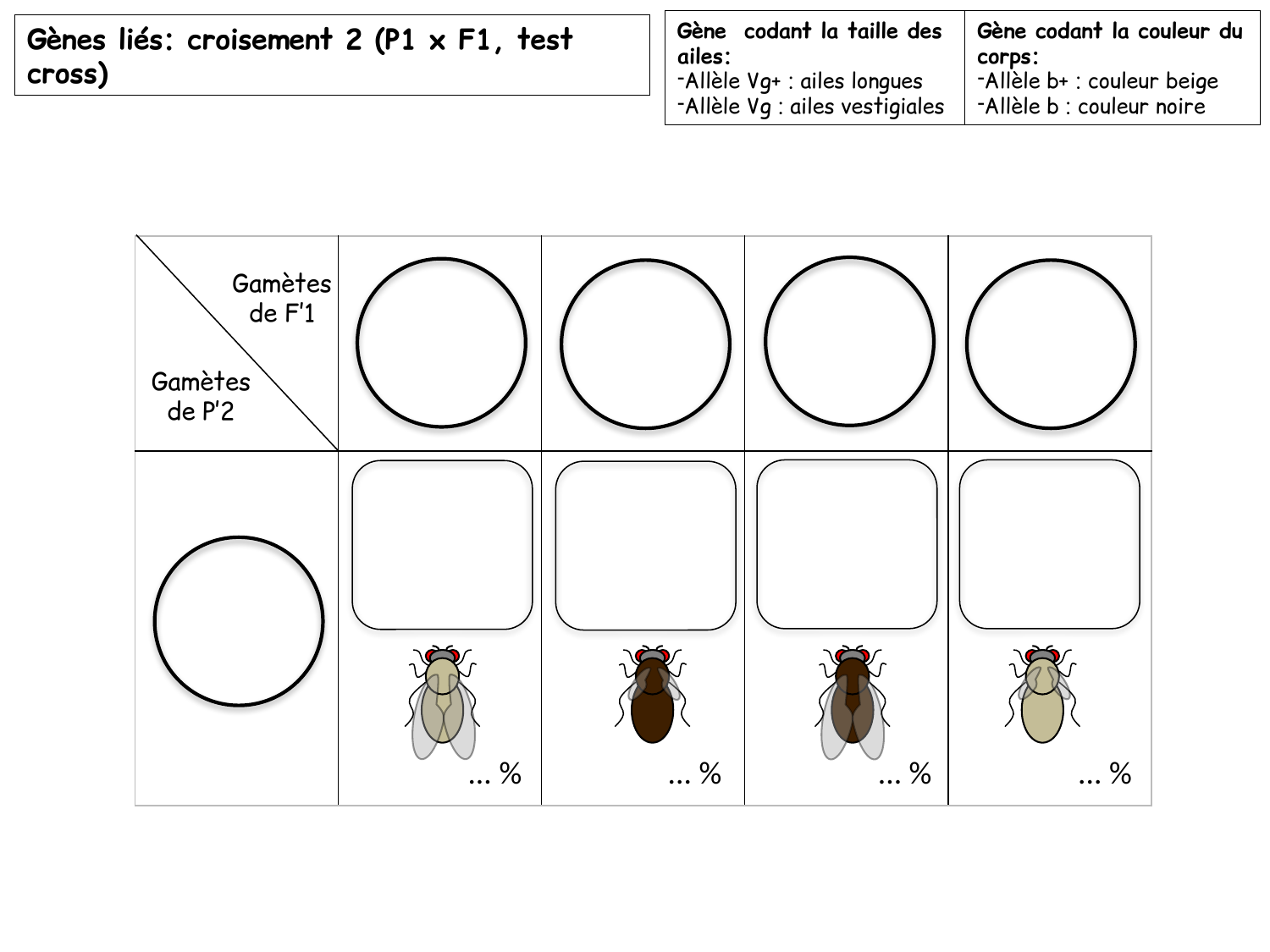

Gène  codant la taille des ailes:
Allèle Vg+ : ailes longues
Allèle Vg : ailes vestigiales
Gène codant la couleur du corps:
Allèle b+ : couleur beige
Allèle b : couleur noire
Gènes liés: croisement 2 (P1 x F1, test cross)

Gamètes
de F’1
Gamètes
de P’2

|  |  |  |  |  |
| --- | --- | --- | --- | --- |
|  |  |  |  |  |

... %
... %
... %
... %